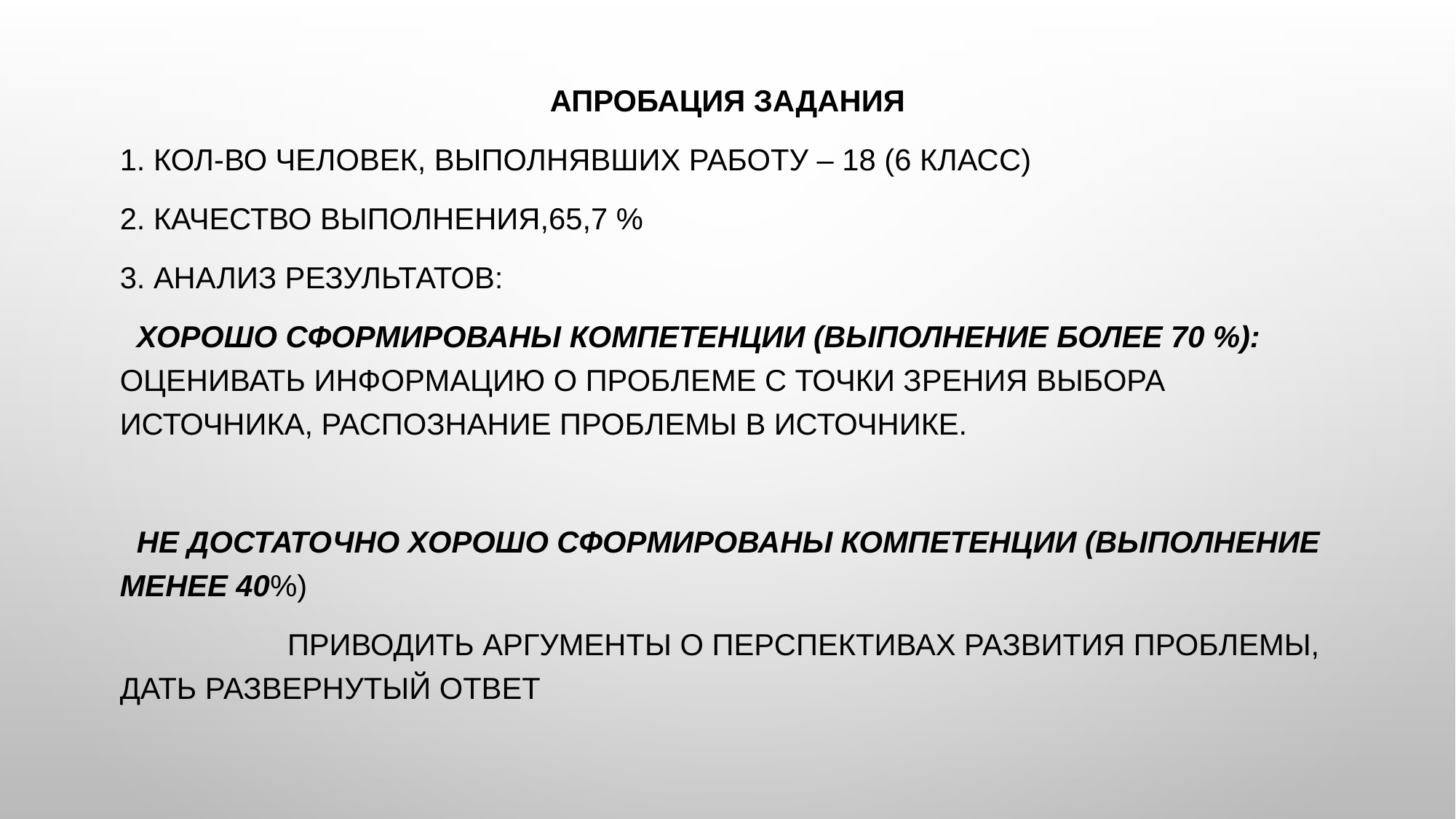

#
Апробация задания
1. Кол-во человек, выполнявших работу – 18 (6 класс)
2. Качество выполнения,65,7 %
3. Анализ результатов:
  Хорошо сформированы компетенции (выполнение более 70 %): оценивать информацию о проблеме с точки зрения выбора источника, распознание проблемы в источнике.

  Не достаточно хорошо сформированы компетенции (выполнение менее 40%)
                    Приводить аргументы о перспективах развития проблемы, дать развернутый ответ